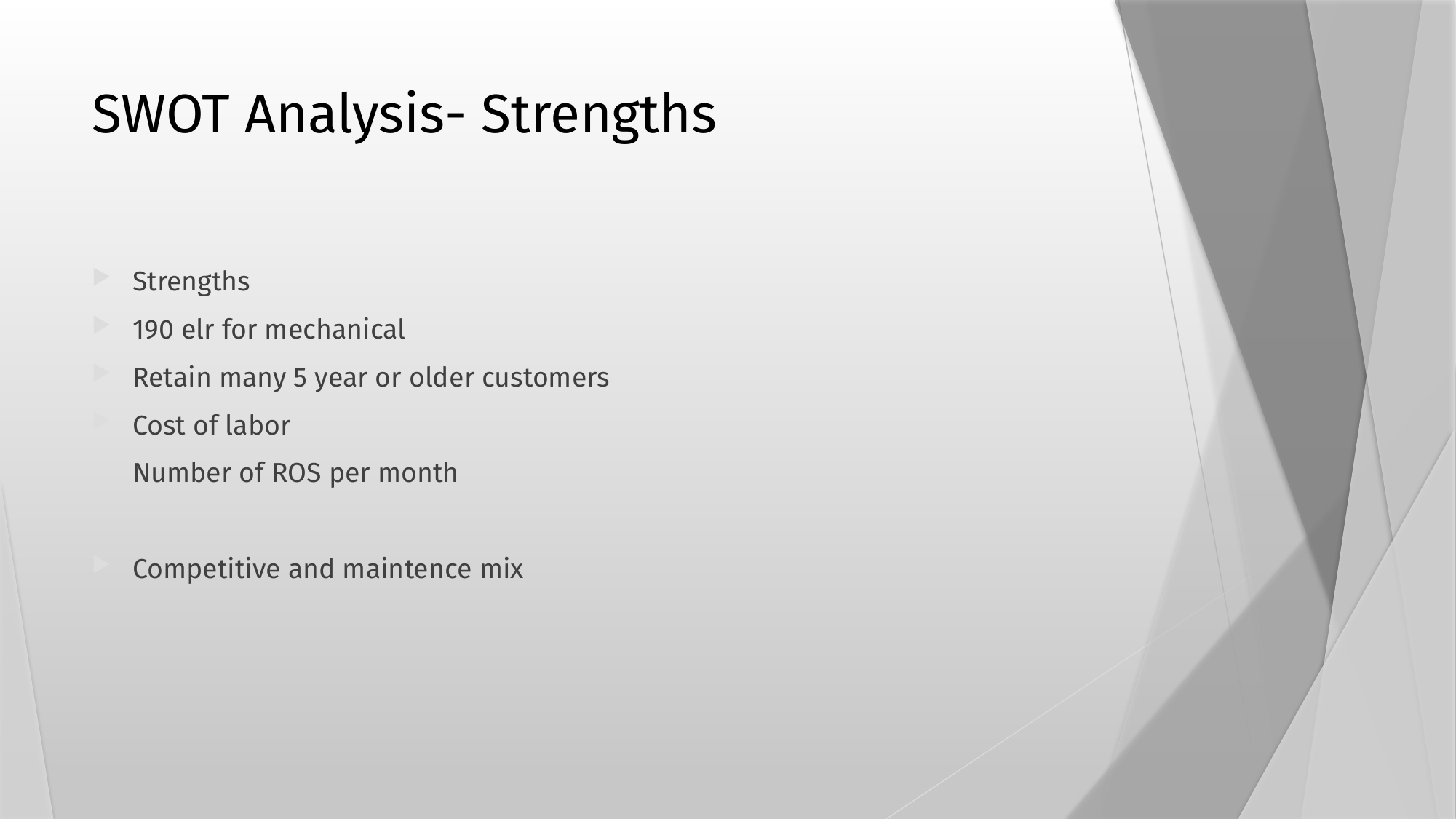

# SWOT Analysis- Strengths
Strengths
190 elr for mechanical
Retain many 5 year or older customers
Cost of labor
Number of ROS per month

Competitive and maintence mix